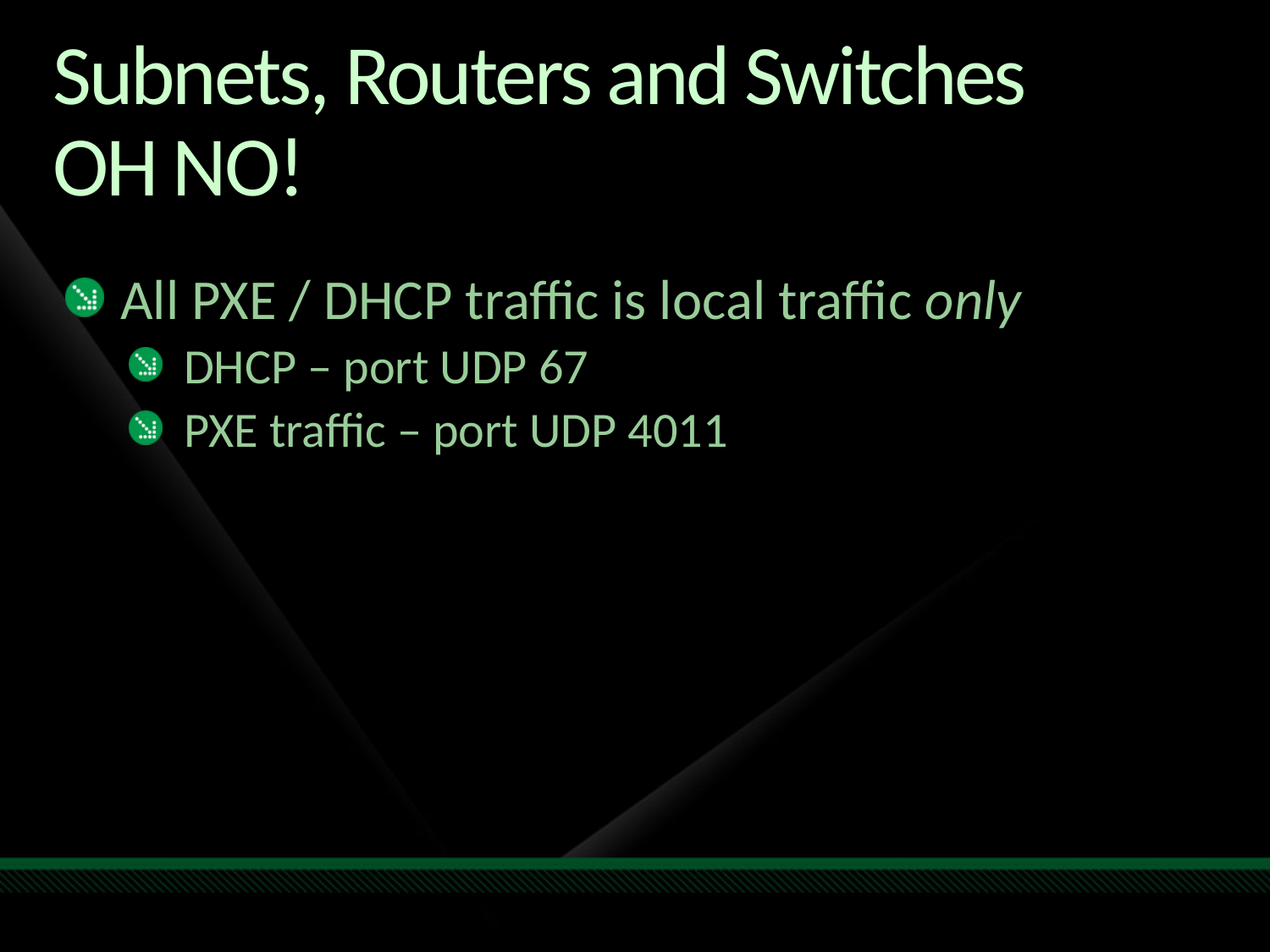

# Subnets, Routers and Switches OH NO!
All PXE / DHCP traffic is local traffic only
DHCP – port UDP 67
PXE traffic – port UDP 4011